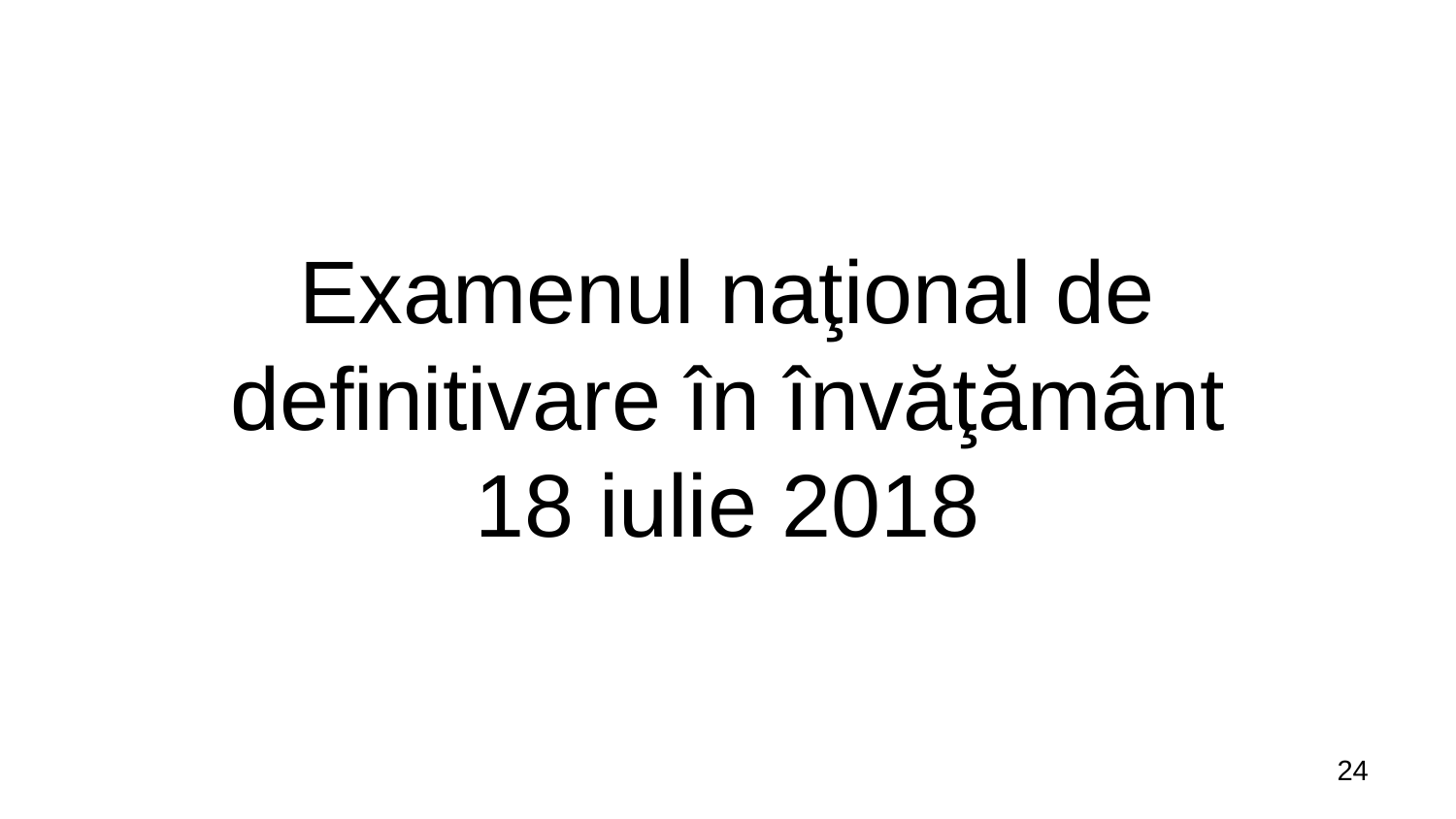

# Examenul naţional de definitivare în învăţământ 18 iulie 2018
24